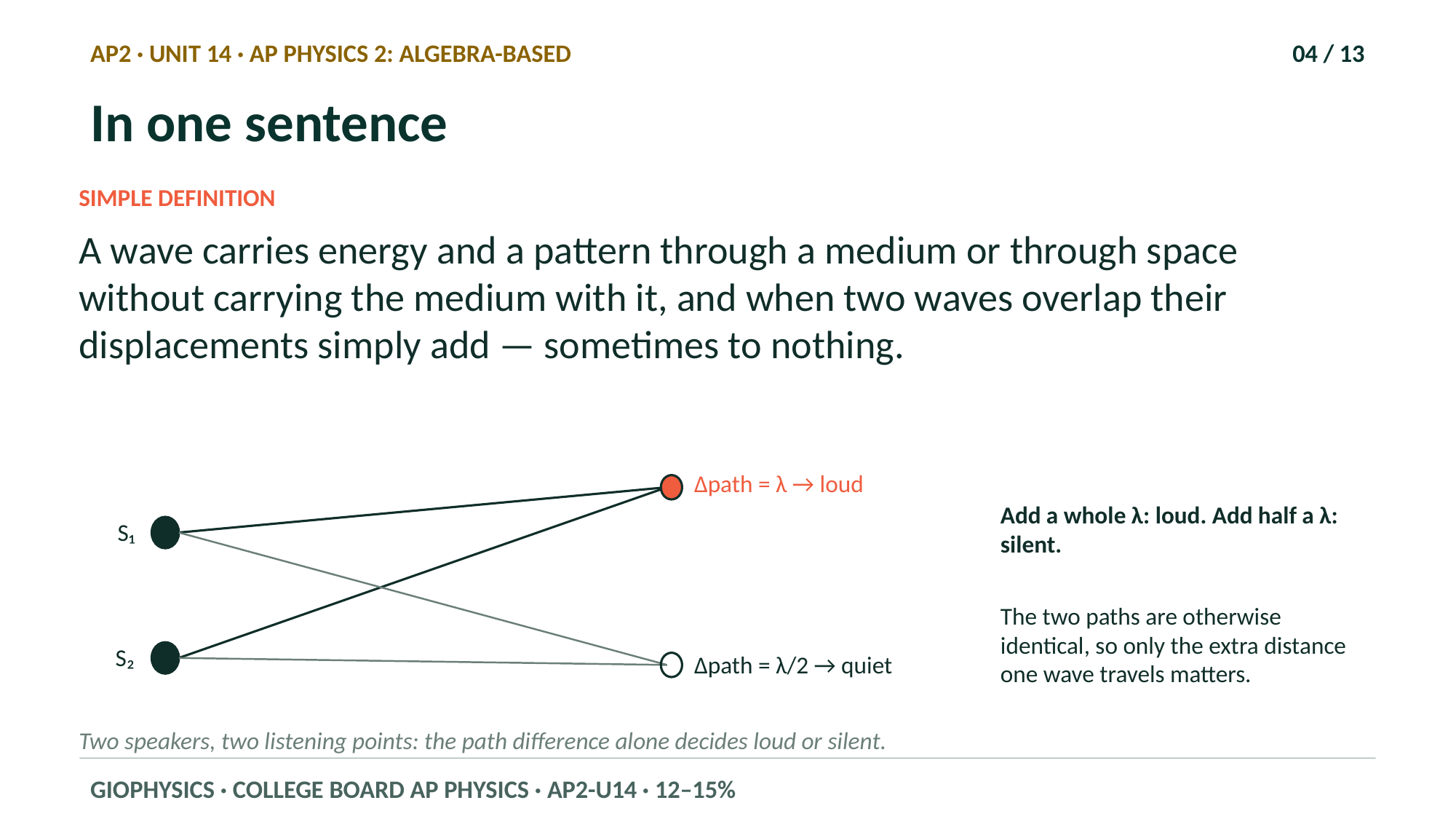

AP2 · UNIT 14 · AP PHYSICS 2: ALGEBRA-BASED
04 / 13
In one sentence
SIMPLE DEFINITION
A wave carries energy and a pattern through a medium or through space without carrying the medium with it, and when two waves overlap their displacements simply add — sometimes to nothing.
Δpath = λ → loud

Add a whole λ: loud. Add half a λ: silent.
S₁

The two paths are otherwise identical, so only the extra distance one wave travels matters.
S₂

Δpath = λ/2 → quiet

Two speakers, two listening points: the path difference alone decides loud or silent.

GIOPHYSICS · COLLEGE BOARD AP PHYSICS · AP2-U14 · 12–15%